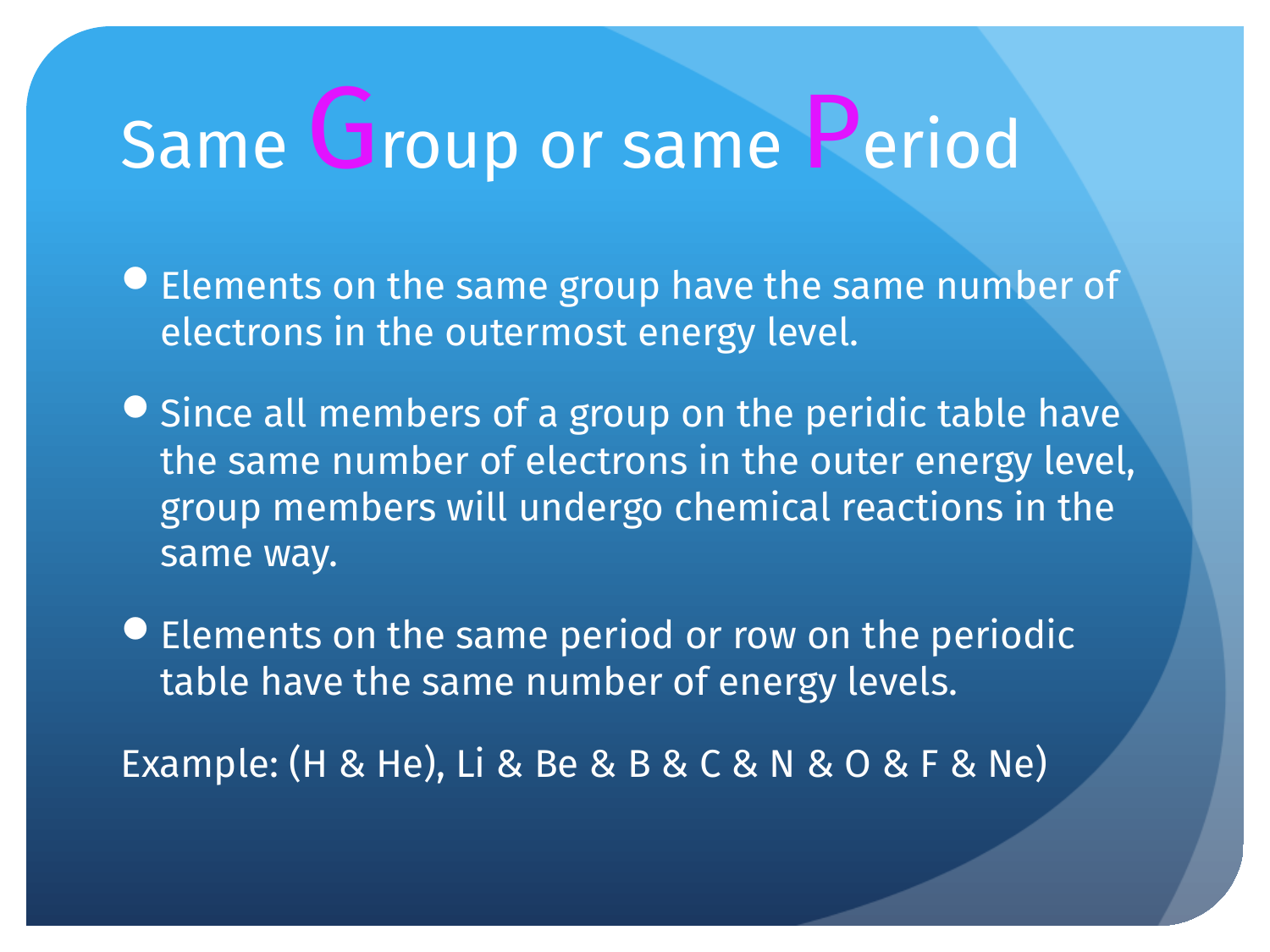

# Same Group or same Period
Elements on the same group have the same number of electrons in the outermost energy level.
Since all members of a group on the peridic table have the same number of electrons in the outer energy level, group members will undergo chemical reactions in the same way.
Elements on the same period or row on the periodic table have the same number of energy levels.
Example: (H & He), Li & Be & B & C & N & O & F & Ne)